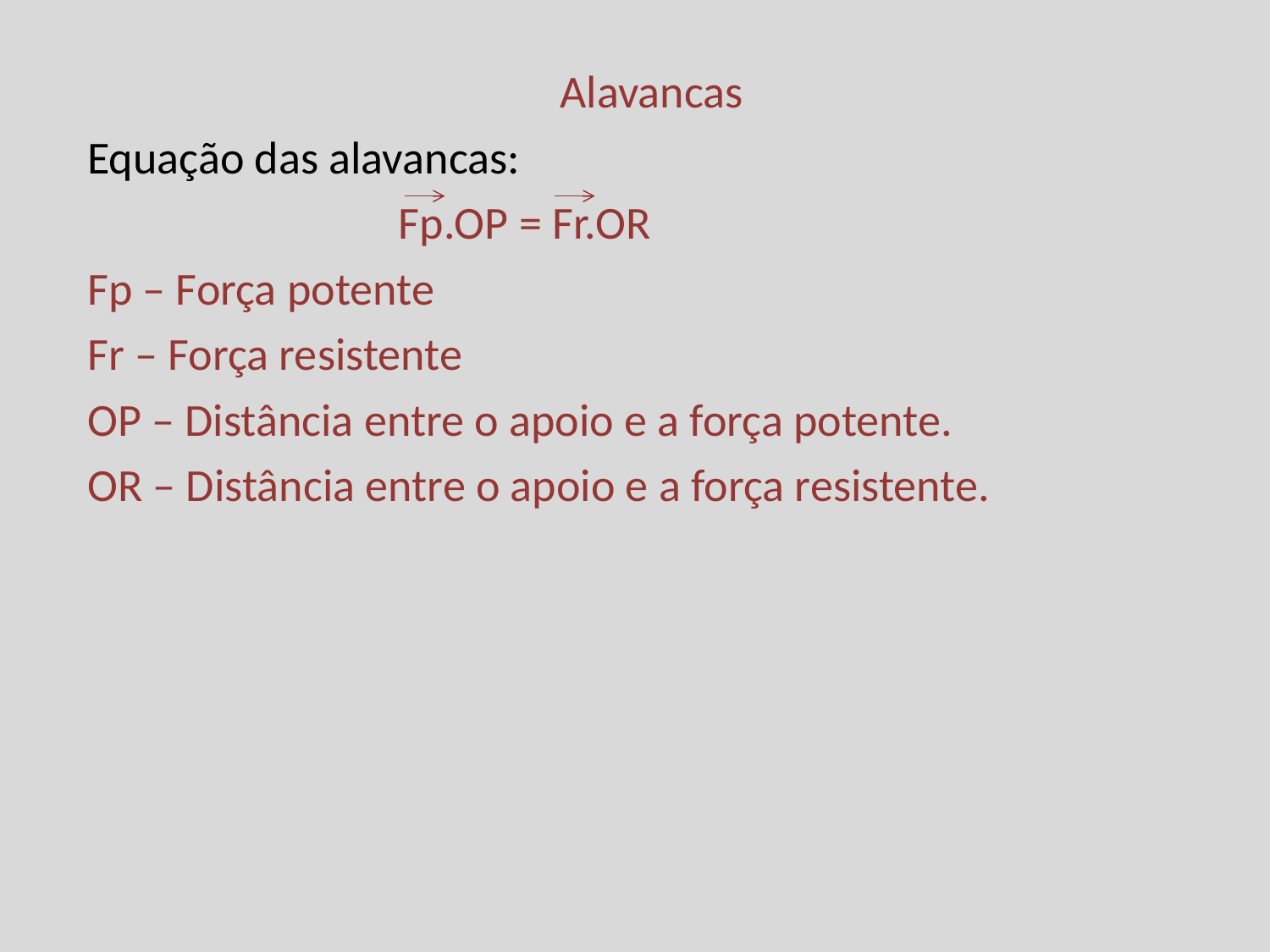

Alavancas
Equação das alavancas:
                              Fp.OP = Fr.OR
Fp – Força potente
Fr – Força resistente
OP – Distância entre o apoio e a força potente.
OR – Distância entre o apoio e a força resistente.

.